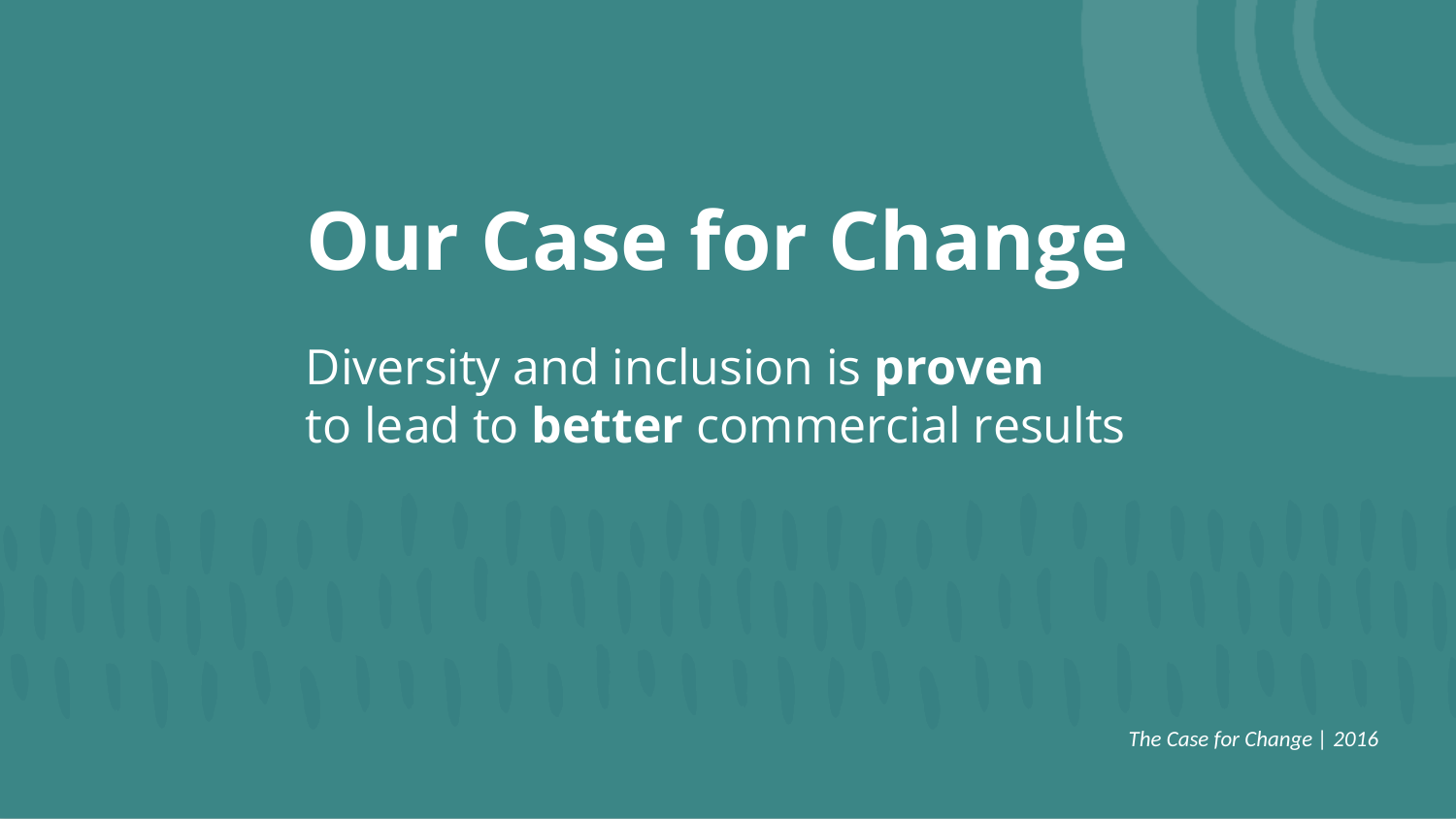

# Our Case for Change
Diversity and inclusion is proven
to lead to better commercial results
The Case for Change | 2016